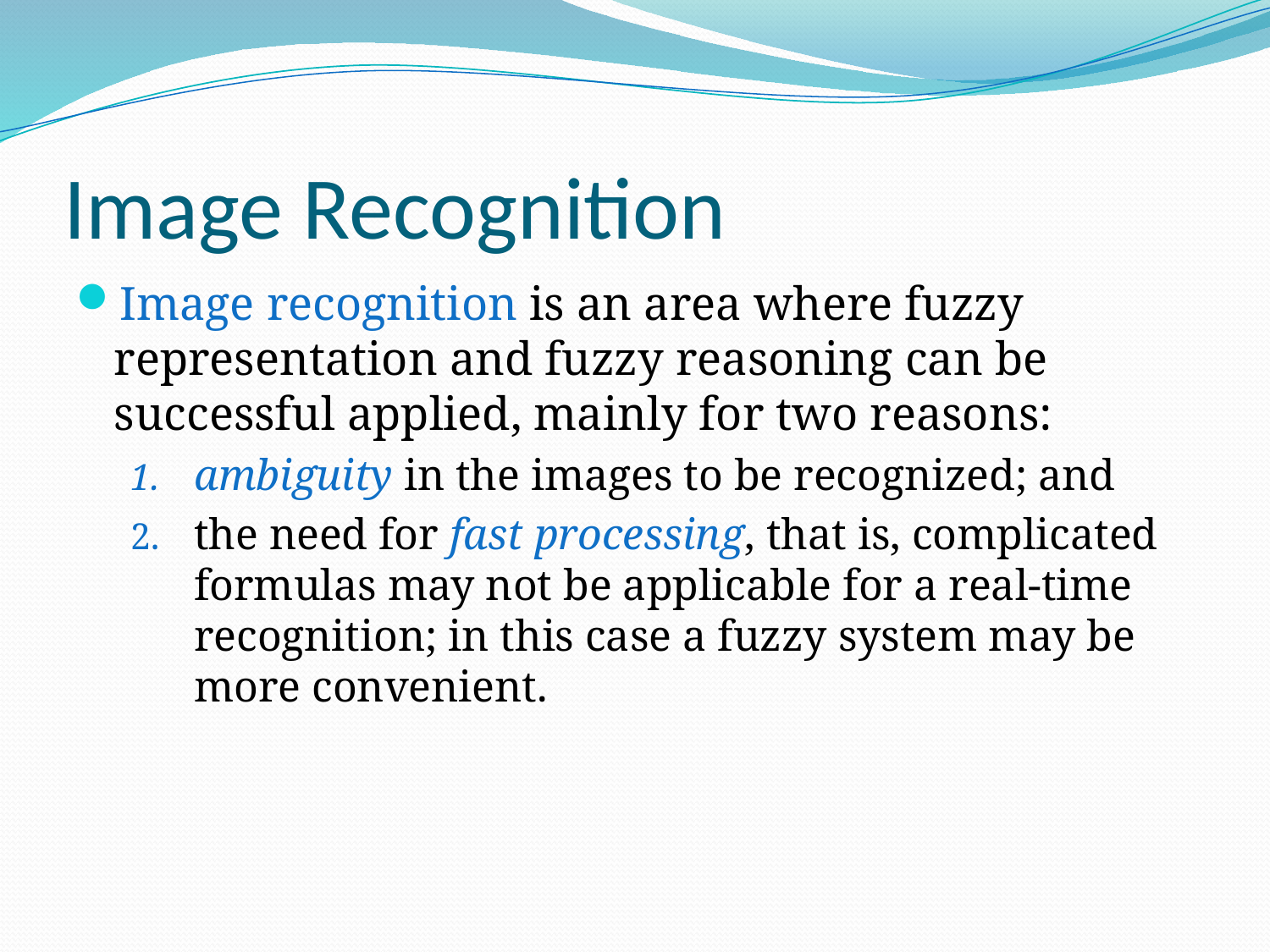

# Image Recognition
Image recognition is an area where fuzzy representation and fuzzy reasoning can be successful applied, mainly for two reasons:
ambiguity in the images to be recognized; and
the need for fast processing, that is, complicated formulas may not be applicable for a real-time recognition; in this case a fuzzy system may be more convenient.